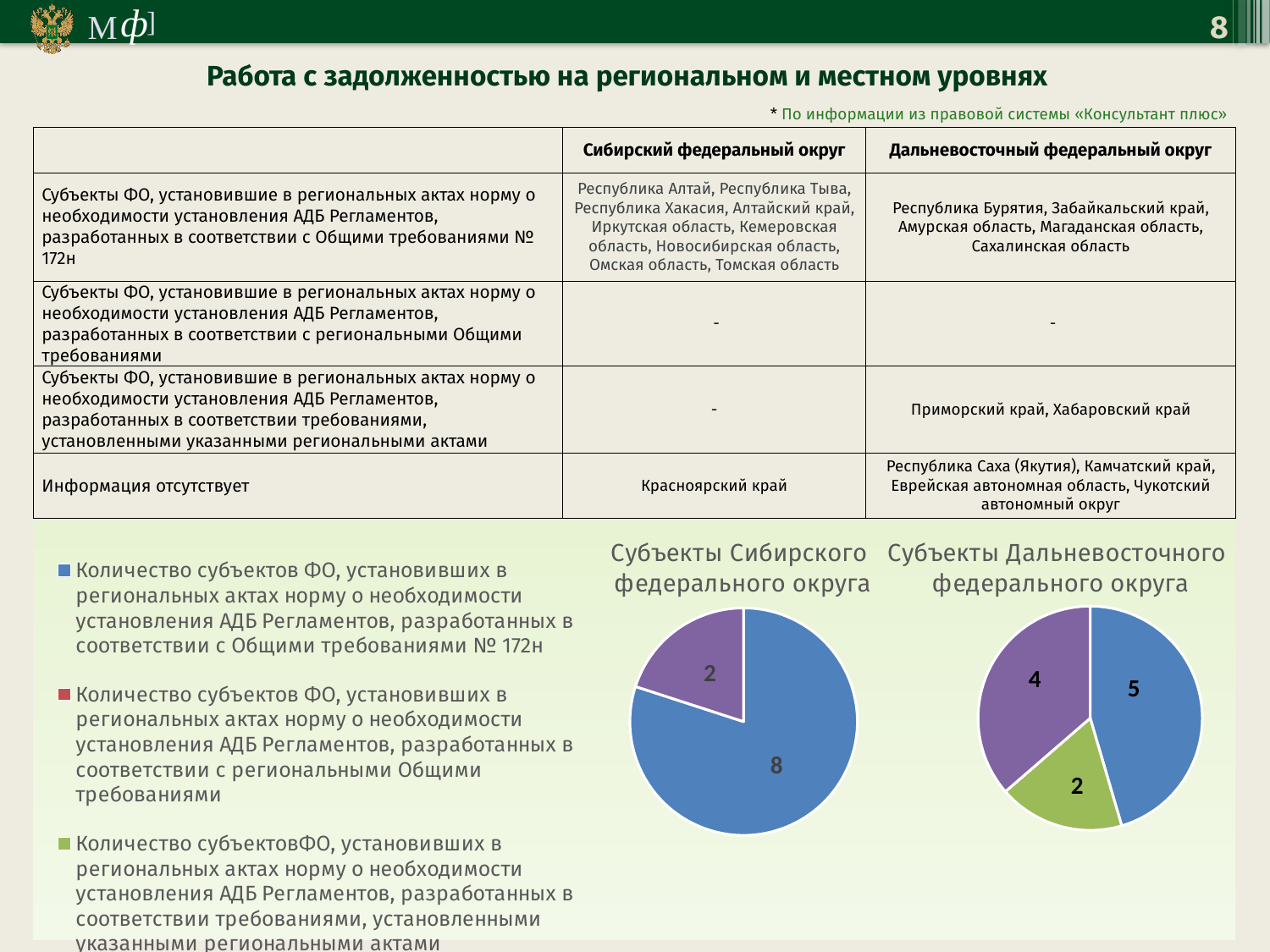

8
Работа с задолженностью на региональном и местном уровнях
* По информации из правовой системы «Консультант плюс»
|  | Сибирский федеральный округ | Дальневосточный федеральный округ |
| --- | --- | --- |
| Субъекты ФО, установившие в региональных актах норму о необходимости установления АДБ Регламентов, разработанных в соответствии с Общими требованиями № 172н | Республика Алтай, Республика Тыва, Республика Хакасия, Алтайский край, Иркутская область, Кемеровская область, Новосибирская область, Омская область, Томская область | Республика Бурятия, Забайкальский край, Амурская область, Магаданская область, Сахалинская область |
| Субъекты ФО, установившие в региональных актах норму о необходимости установления АДБ Регламентов, разработанных в соответствии с региональными Общими требованиями | - | - |
| Субъекты ФО, установившие в региональных актах норму о необходимости установления АДБ Регламентов, разработанных в соответствии требованиями, установленными указанными региональными актами | - | Приморский край, Хабаровский край |
| Информация отсутствует | Красноярский край | Республика Саха (Якутия), Камчатский край, Еврейская автономная область, Чукотский автономный округ |

### Chart: Субъекты Сибирского федерального округа

| Category | Субъекты СФО |
|---|---|
| Количество субъектов ФО, установивших в региональных актах норму о необходимости установления АДБ Регламентов, разработанных в соответствии с Общими требованиями № 172н | 8.0 |
| Количество субъектов ФО, установивших в региональных актах норму о необходимости установления АДБ Регламентов, разработанных в соответствии с региональными Общими требованиями | 0.0 |
| Количество субъектовФО, установивших в региональных актах норму о необходимости установления АДБ Регламентов, разработанных в соответствии требованиями, установленными указанными региональными актами  | 0.0 |
| Информация отсутствует | 2.0 |

### Chart: Субъекты Дальневосточного федерального округа

| Category | Субъекты СФО |
|---|---|
| Количество субъектов СФО, установивших в региональных актах норму о необходимости установления АДБ Регламентов, разработанных в соответствии с Общими требованиями № 172н | 5.0 |
| Количество субъектов СФО, установивших в региональных актах норму о необходимости установления АДБ Регламентов, разработанных в соответствии с региональными Общими требованиями | 0.0 |
| Количество субъектов СФО, установивших в региональных актах норму о необходимости установления АДБ Регламентов, разработанных в соответствии требованиями, установленными указанными региональными актами  | 2.0 |
| Информация отсутствует | 4.0 |